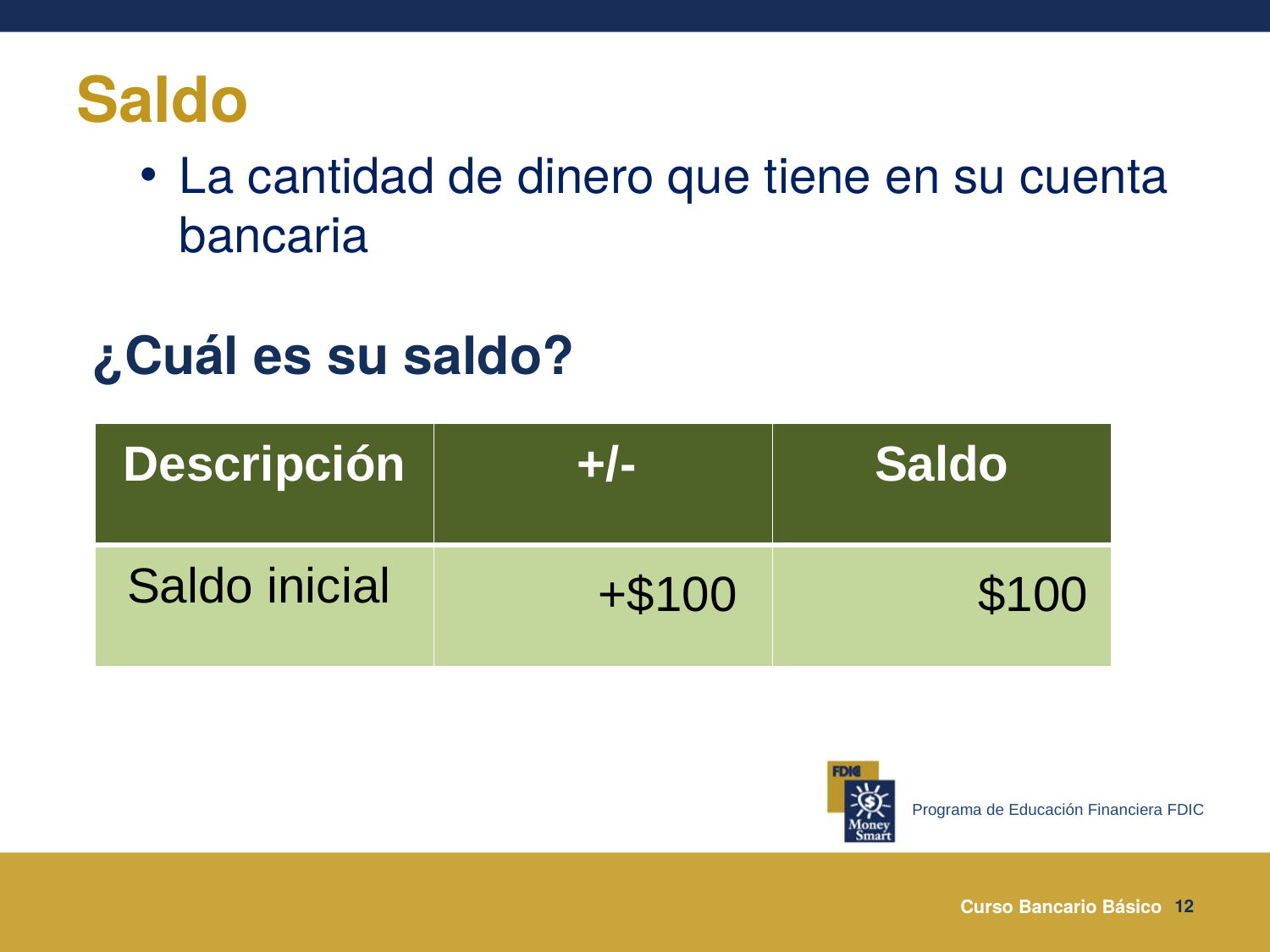

# Saldo
La cantidad de dinero que tiene en su cuenta bancaria

¿Cuál es su saldo?

| Descripción | +/- | Saldo |
| --- | --- | --- |
| Saldo inicial |  |  |
+$100
  $100